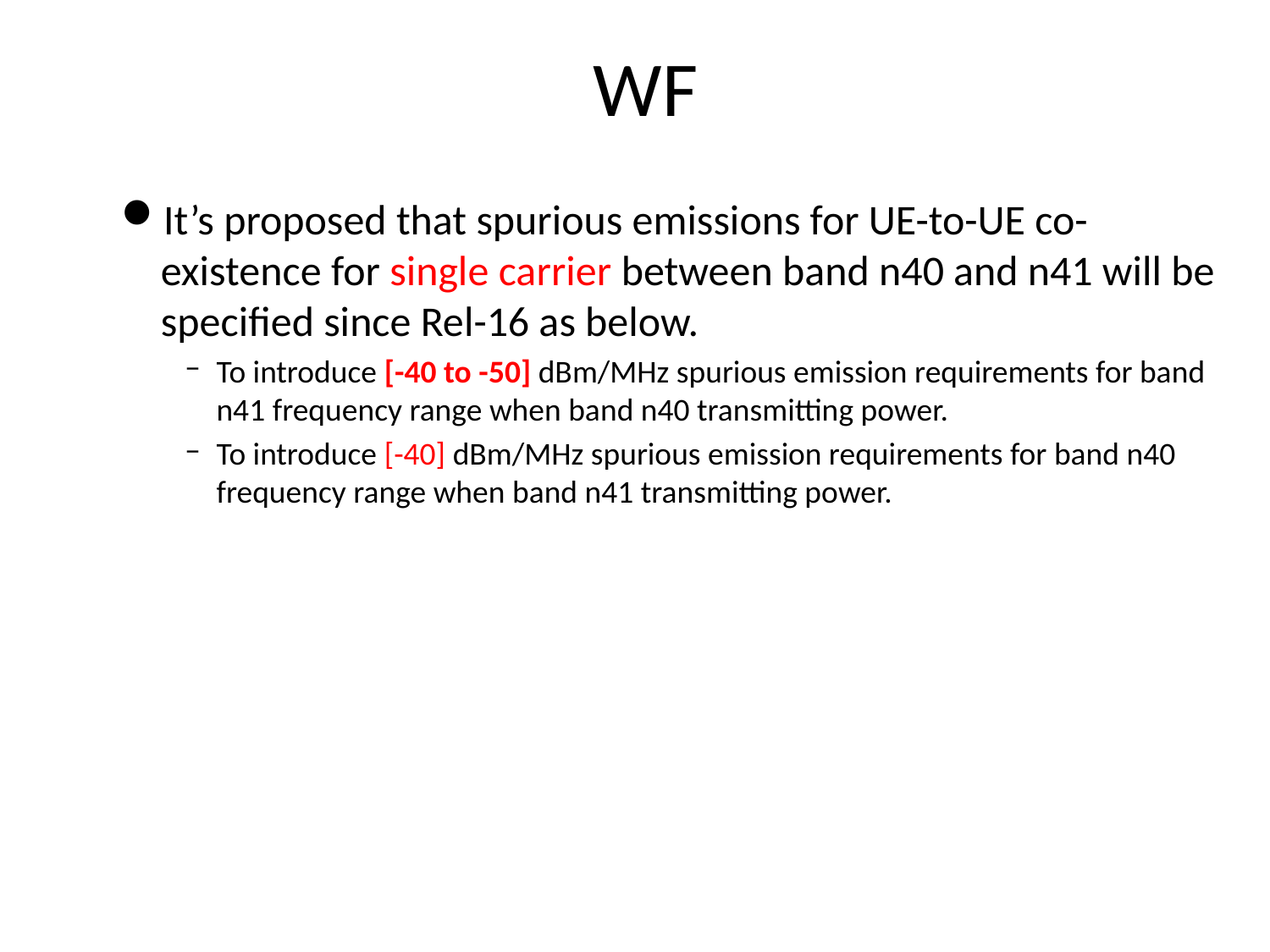

# WF
It’s proposed that spurious emissions for UE-to-UE co-existence for single carrier between band n40 and n41 will be specified since Rel-16 as below.
To introduce [-40 to -50] dBm/MHz spurious emission requirements for band n41 frequency range when band n40 transmitting power.
To introduce [-40] dBm/MHz spurious emission requirements for band n40 frequency range when band n41 transmitting power.